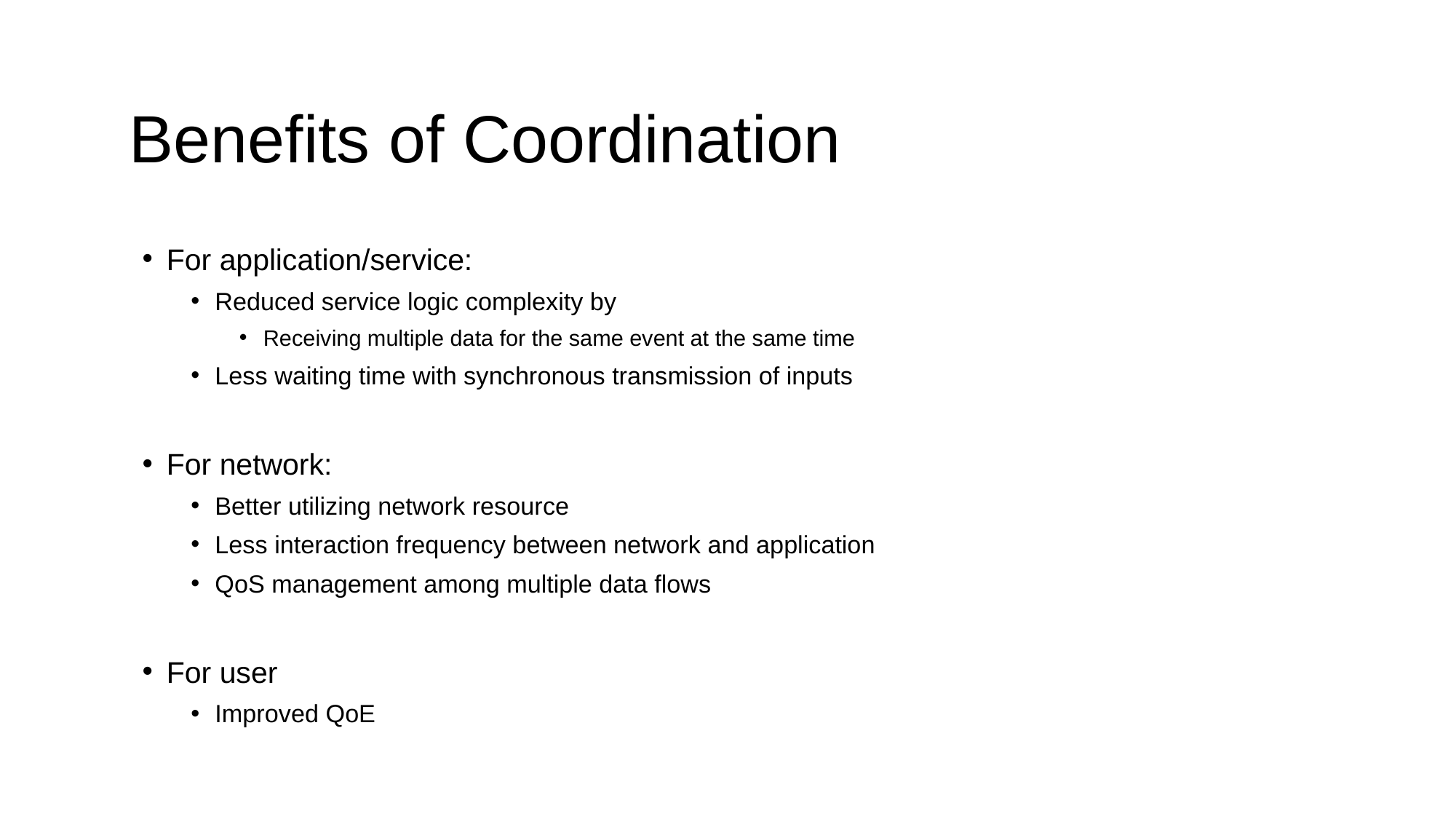

# Benefits of Coordination
For application/service:
Reduced service logic complexity by
Receiving multiple data for the same event at the same time
Less waiting time with synchronous transmission of inputs

For network:
Better utilizing network resource
Less interaction frequency between network and application
QoS management among multiple data flows

For user
Improved QoE